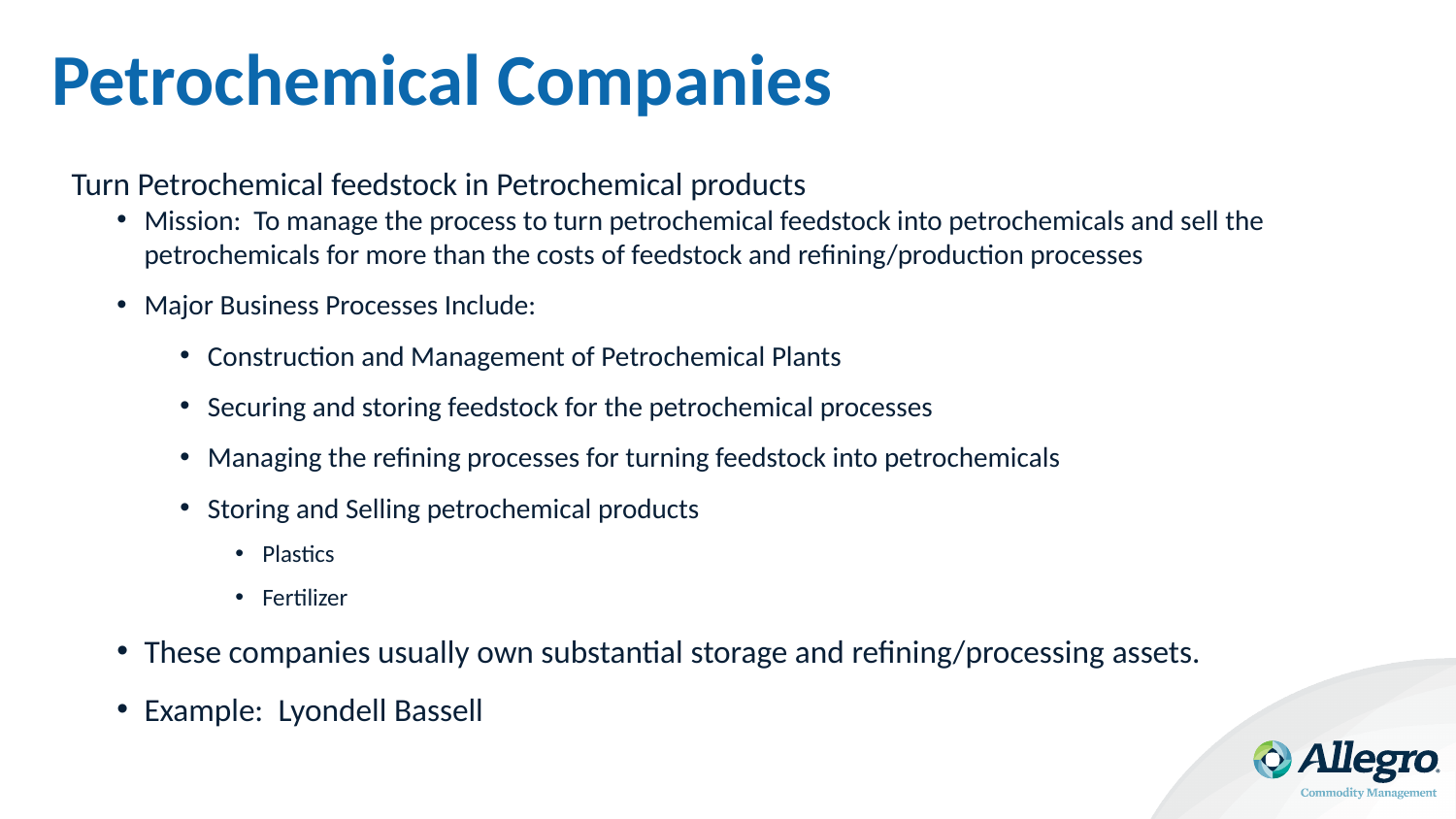

# Petrochemical Companies
Turn Petrochemical feedstock in Petrochemical products
Mission:  To manage the process to turn petrochemical feedstock into petrochemicals and sell the petrochemicals for more than the costs of feedstock and refining/production processes
Major Business Processes Include:
Construction and Management of Petrochemical Plants
Securing and storing feedstock for the petrochemical processes
Managing the refining processes for turning feedstock into petrochemicals
Storing and Selling petrochemical products
Plastics
Fertilizer
These companies usually own substantial storage and refining/processing assets.
Example:  Lyondell Bassell